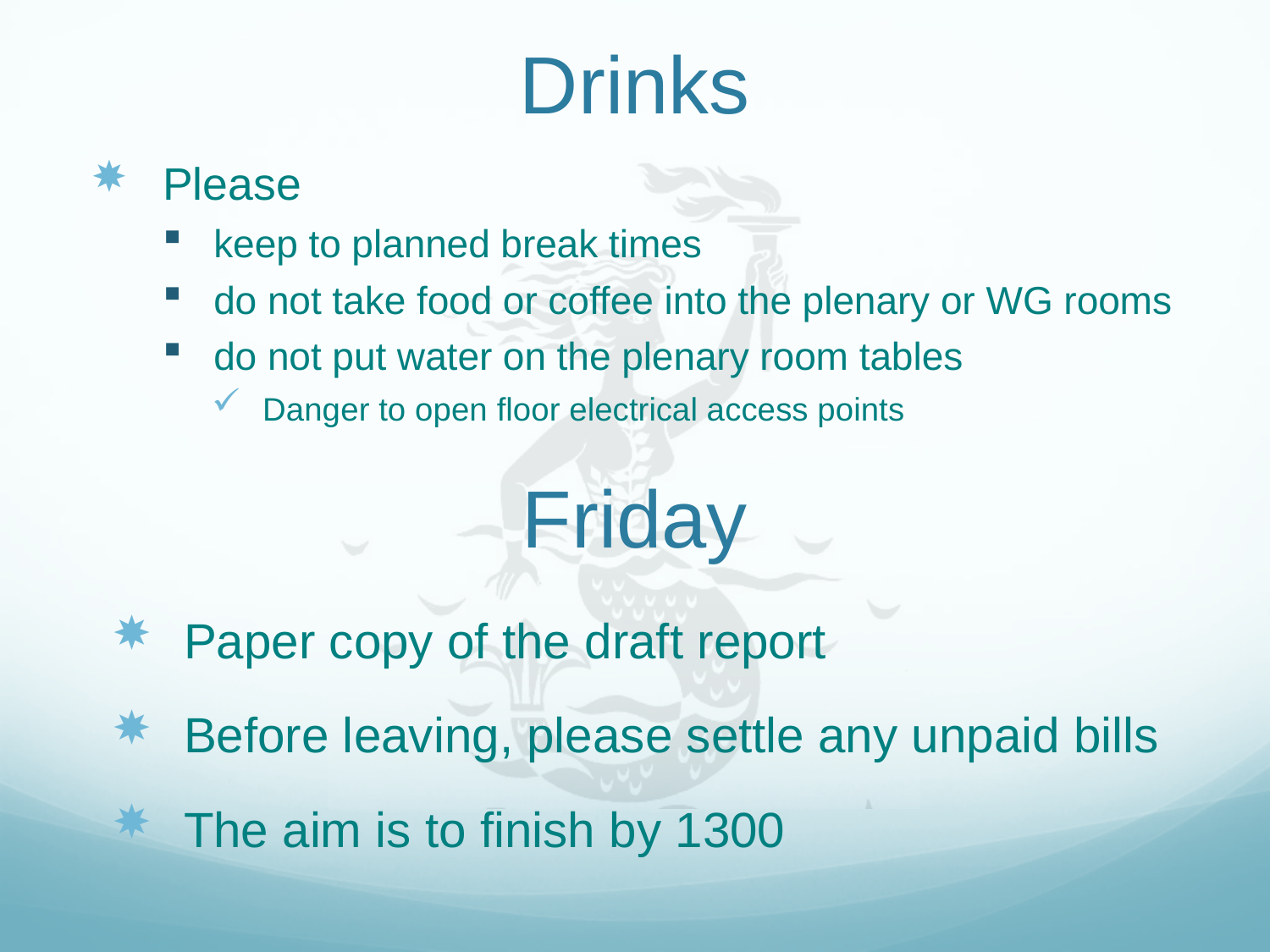

# Drinks
Please
keep to planned break times
do not take food or coffee into the plenary or WG rooms
do not put water on the plenary room tables
Danger to open floor electrical access points

Friday
Paper copy of the draft report
Before leaving, please settle any unpaid bills
The aim is to finish by 1300